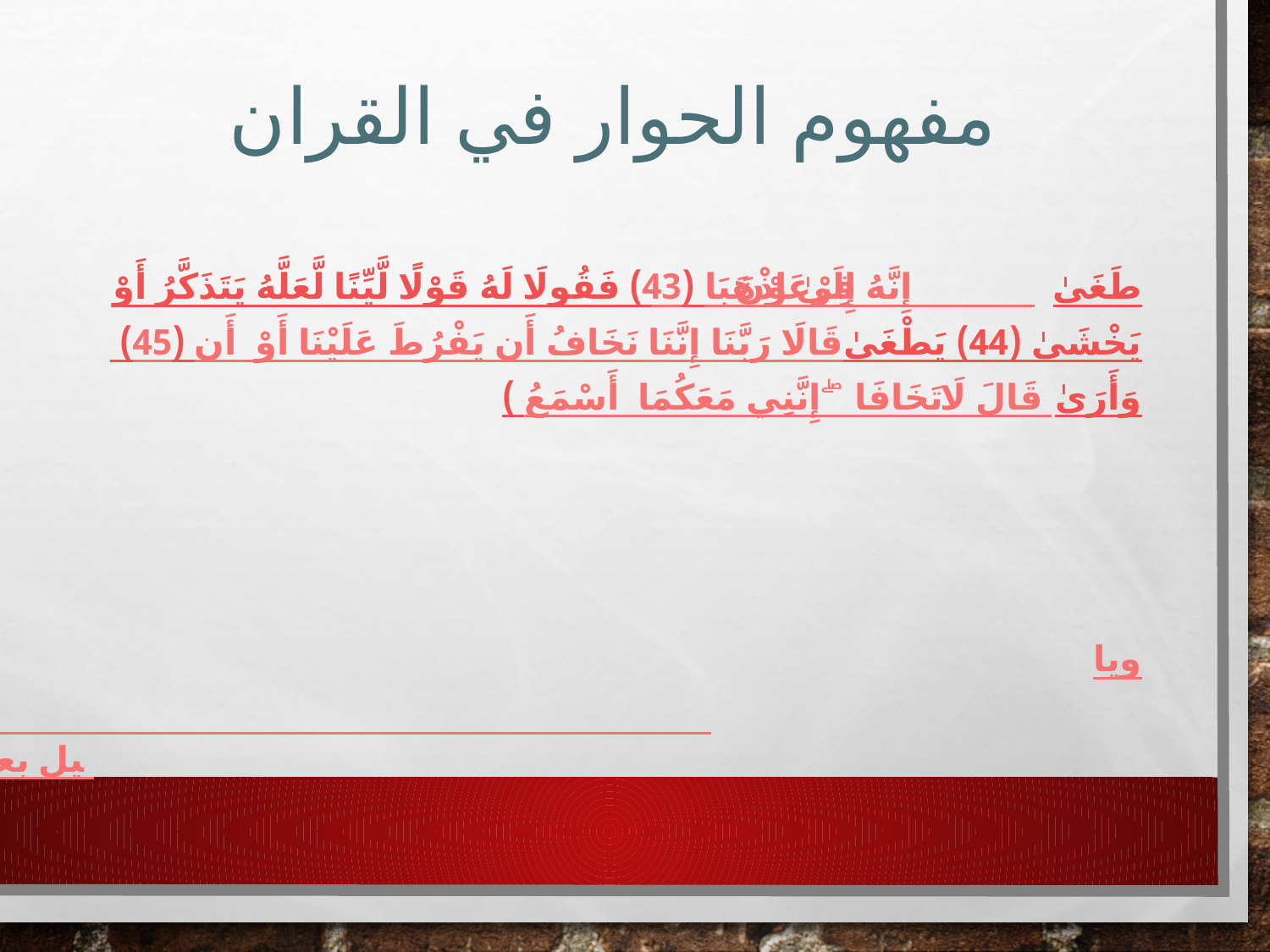

# مفهوم الحوار في القران
اذْهَبَا إِلَىٰ فِرْعَوْنَ إِنَّهُ طَغَىٰ (43) فَقُولَا لَهُ قَوْلًا لَّيِّنًا لَّعَلَّهُ يَتَذَكَّرُ أَوْ يَخْشَىٰ (44) قَالَا رَبَّنَا إِنَّنَا نَخَافُ أَن يَفْرُطَ عَلَيْنَا أَوْ أَن يَطْغَىٰ (45) قَالَ لَا تَخَافَا ۖ إِنَّنِي مَعَكُمَا أَسْمَعُ وَأَرَىٰ )
وهي تجري بهم في موج كالجبال ونادى نوح ابنه وكان في معزل يا بني اركب معنا ولا تكن مع الكافرين قال سآوي إلى جبل يعصمني من الماء قال لا عاصم اليوم من أمر الله إلا من رحم وحال بينهما الموج فكان من المغرقين وقيل يا أرض ابلعي ماءك ويا سماء أقلعي وغيض الماء وقضي الأمر واستوت على الجودي وقيل بعدا للقوم الظالمين